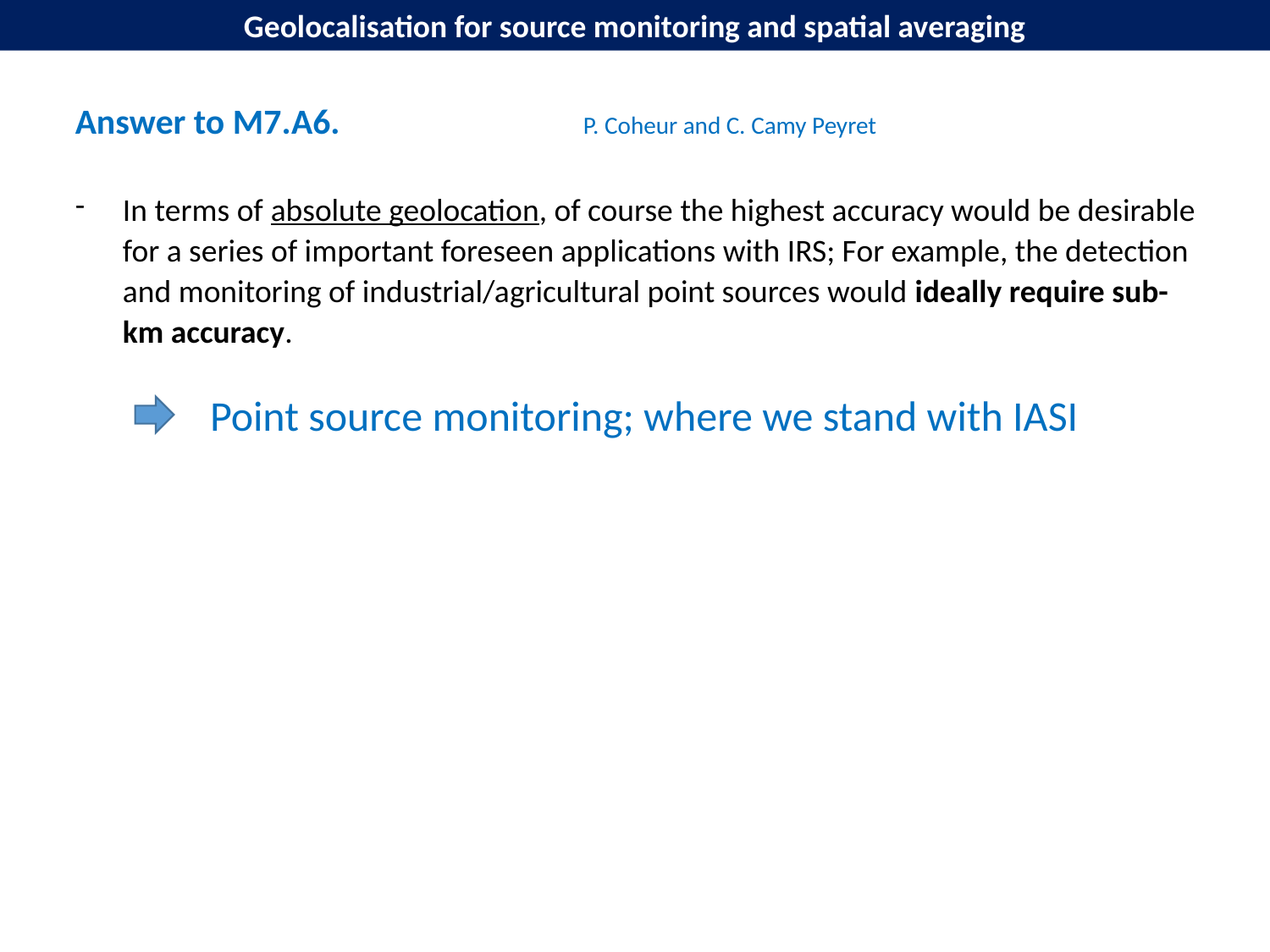

Geolocalisation for source monitoring and spatial averaging
Answer to M7.A6. 		P. Coheur and C. Camy Peyret

In terms of absolute geolocation, of course the highest accuracy would be desirable for a series of important foreseen applications with IRS; For example, the detection and monitoring of industrial/agricultural point sources would ideally require sub-km accuracy.

Point source monitoring; where we stand with IASI